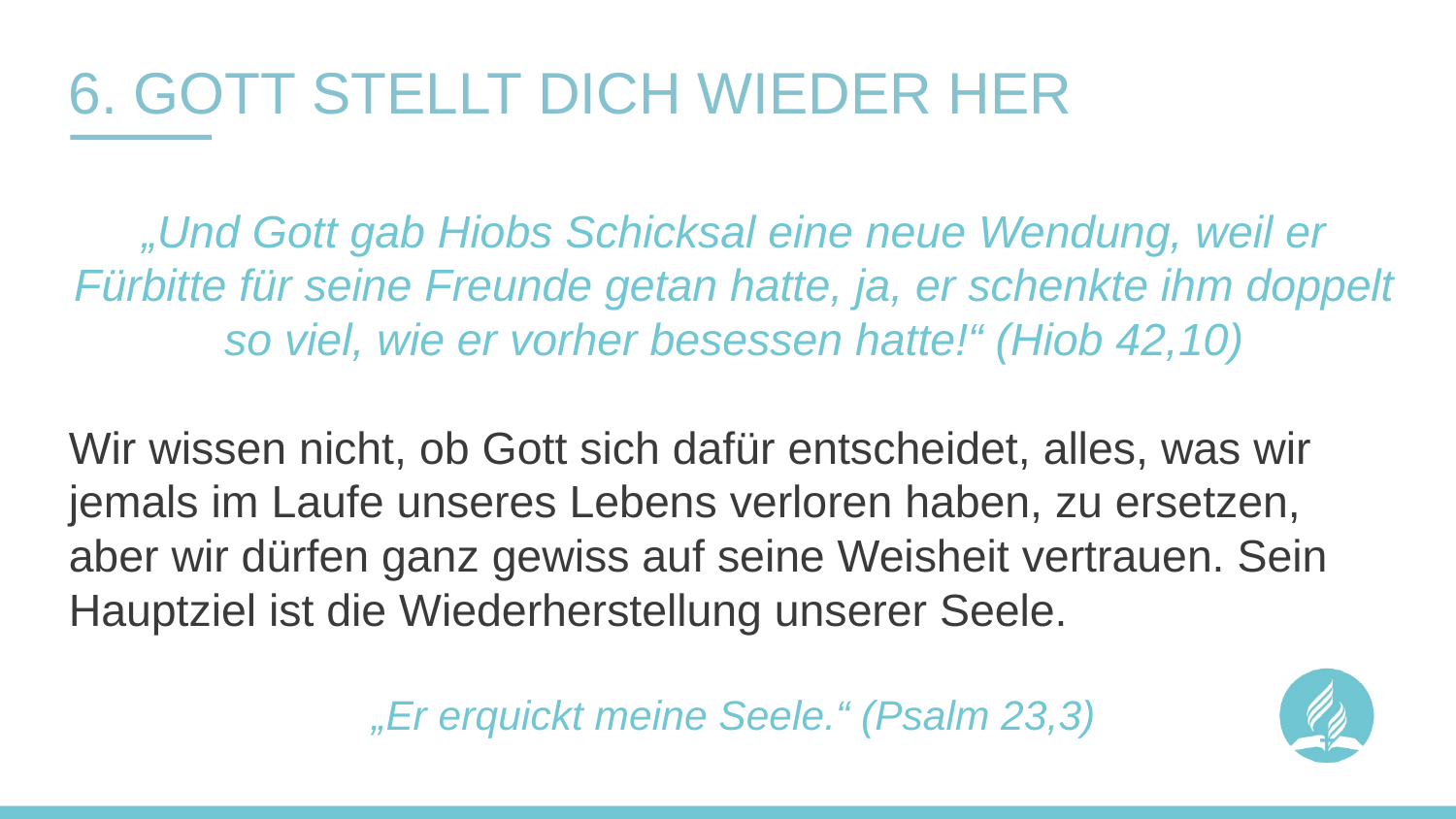

# 6. GOTT STELLT DICH WIEDER HER
„Und Gott gab Hiobs Schicksal eine neue Wendung, weil er Fürbitte für seine Freunde getan hatte, ja, er schenkte ihm doppelt so viel, wie er vorher besessen hatte!“ (Hiob 42,10)

Wir wissen nicht, ob Gott sich dafür entscheidet, alles, was wir jemals im Laufe unseres Lebens verloren haben, zu ersetzen, aber wir dürfen ganz gewiss auf seine Weisheit vertrauen. Sein Hauptziel ist die Wiederherstellung unserer Seele.

„Er erquickt meine Seele.“ (Psalm 23,3)